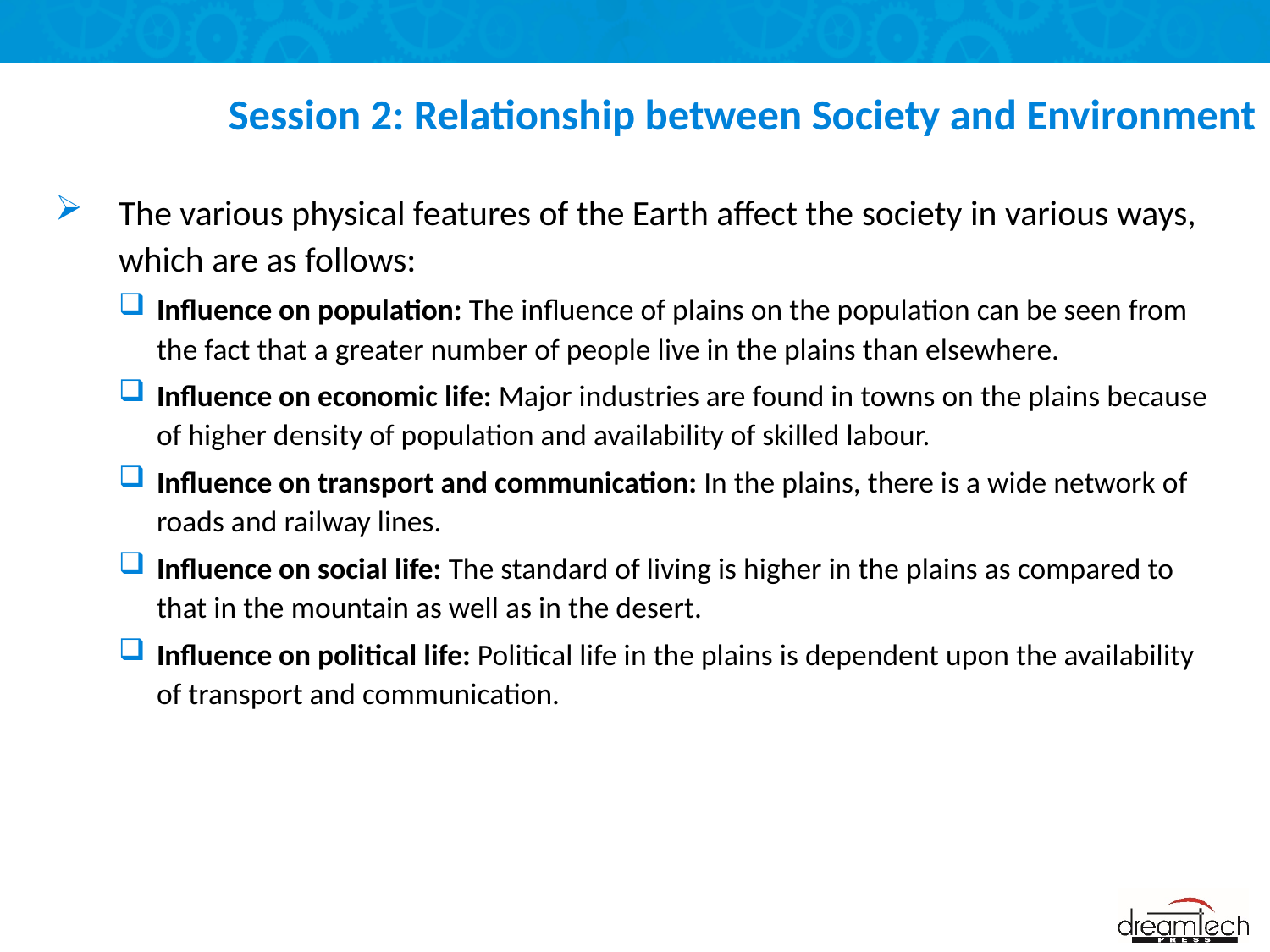

# Session 2: Relationship between Society and Environment
The various physical features of the Earth affect the society in various ways, which are as follows:
Influence on population: The influence of plains on the population can be seen from the fact that a greater number of people live in the plains than elsewhere.
Influence on economic life: Major industries are found in towns on the plains because of higher density of population and availability of skilled labour.
Influence on transport and communication: In the plains, there is a wide network of roads and railway lines.
Influence on social life: The standard of living is higher in the plains as compared to that in the mountain as well as in the desert.
Influence on political life: Political life in the plains is dependent upon the availability of transport and communication.